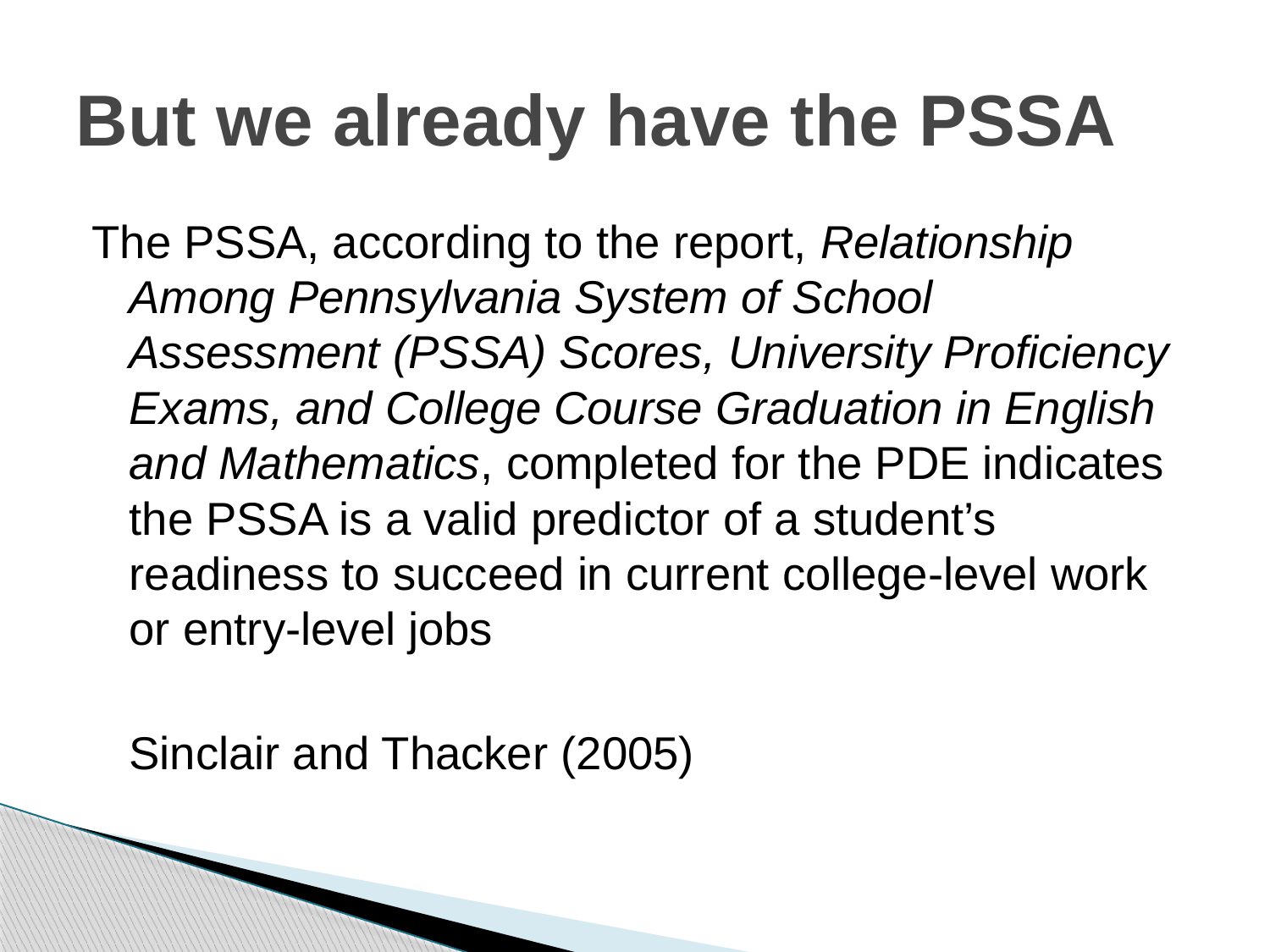

# But we already have the PSSA
The PSSA, according to the report, Relationship Among Pennsylvania System of School Assessment (PSSA) Scores, University Proficiency Exams, and College Course Graduation in English and Mathematics, completed for the PDE indicates the PSSA is a valid predictor of a student’s readiness to succeed in current college-level work or entry-level jobs

					Sinclair and Thacker (2005)